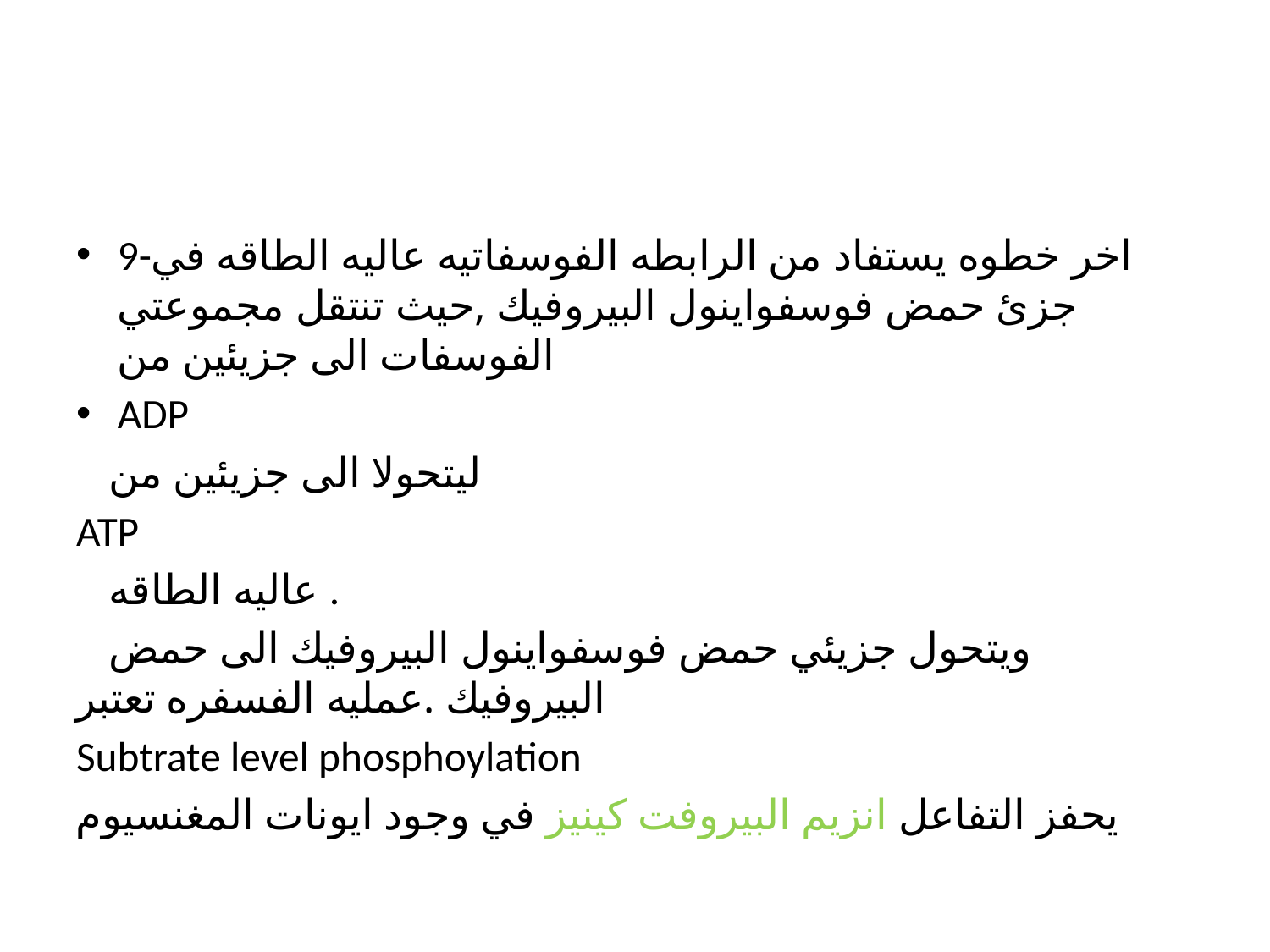

9-اخر خطوه يستفاد من الرابطه الفوسفاتيه عاليه الطاقه في جزئ حمض فوسفواينول البيروفيك ,حيث تنتقل مجموعتي الفوسفات الى جزيئين من
ADP
   ليتحولا الى جزيئين من
ATP
   عاليه الطاقه .
   ويتحول جزيئي حمض فوسفواينول البيروفيك الى حمض البيروفيك .عمليه الفسفره تعتبر
Subtrate level phosphoylation
يحفز التفاعل انزيم البيروفت كينيز في وجود ايونات المغنسيوم